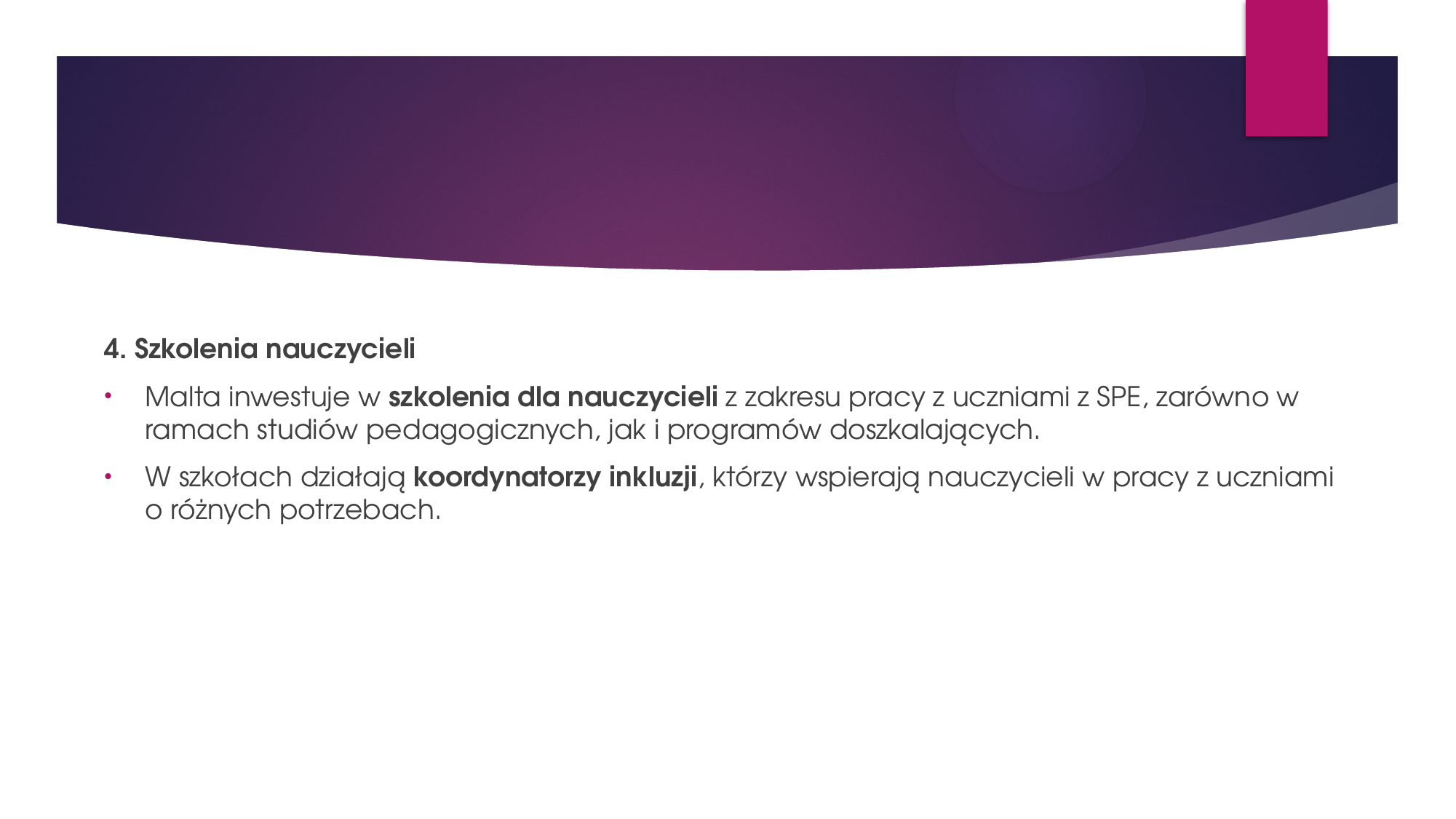

4. Szkolenia nauczycieli
Malta inwestuje w szkolenia dla nauczycieli z zakresu pracy z uczniami z SPE, zarówno w ramach studiów pedagogicznych, jak i programów doszkalających.
W szkołach działają koordynatorzy inkluzji, którzy wspierają nauczycieli w pracy z uczniami o różnych potrzebach.